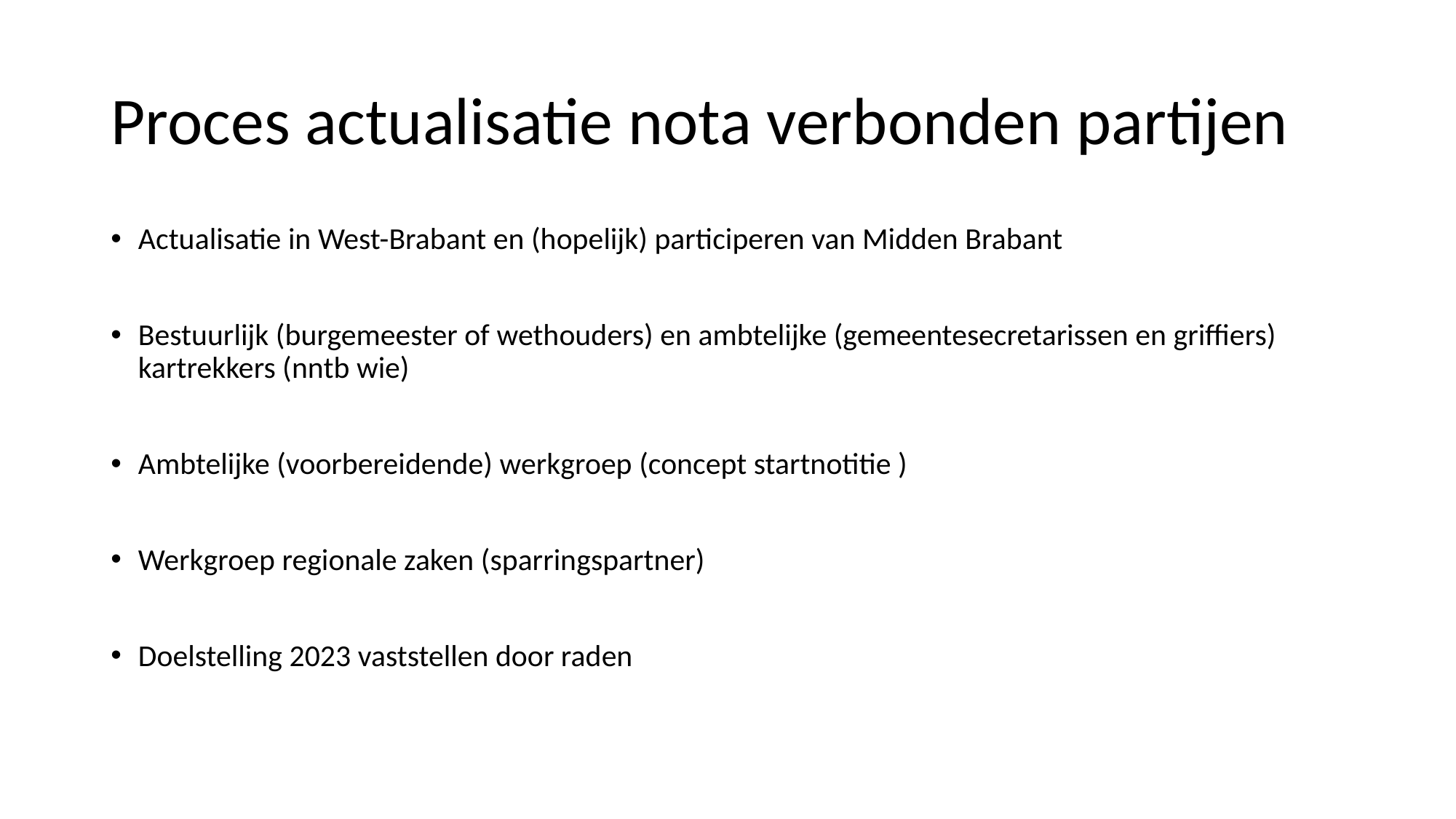

# Proces actualisatie nota verbonden partijen
Actualisatie in West-Brabant en (hopelijk) participeren van Midden Brabant

Bestuurlijk (burgemeester of wethouders) en ambtelijke (gemeentesecretarissen en griffiers) kartrekkers (nntb wie)

Ambtelijke (voorbereidende) werkgroep (concept startnotitie )

Werkgroep regionale zaken (sparringspartner)

Doelstelling 2023 vaststellen door raden